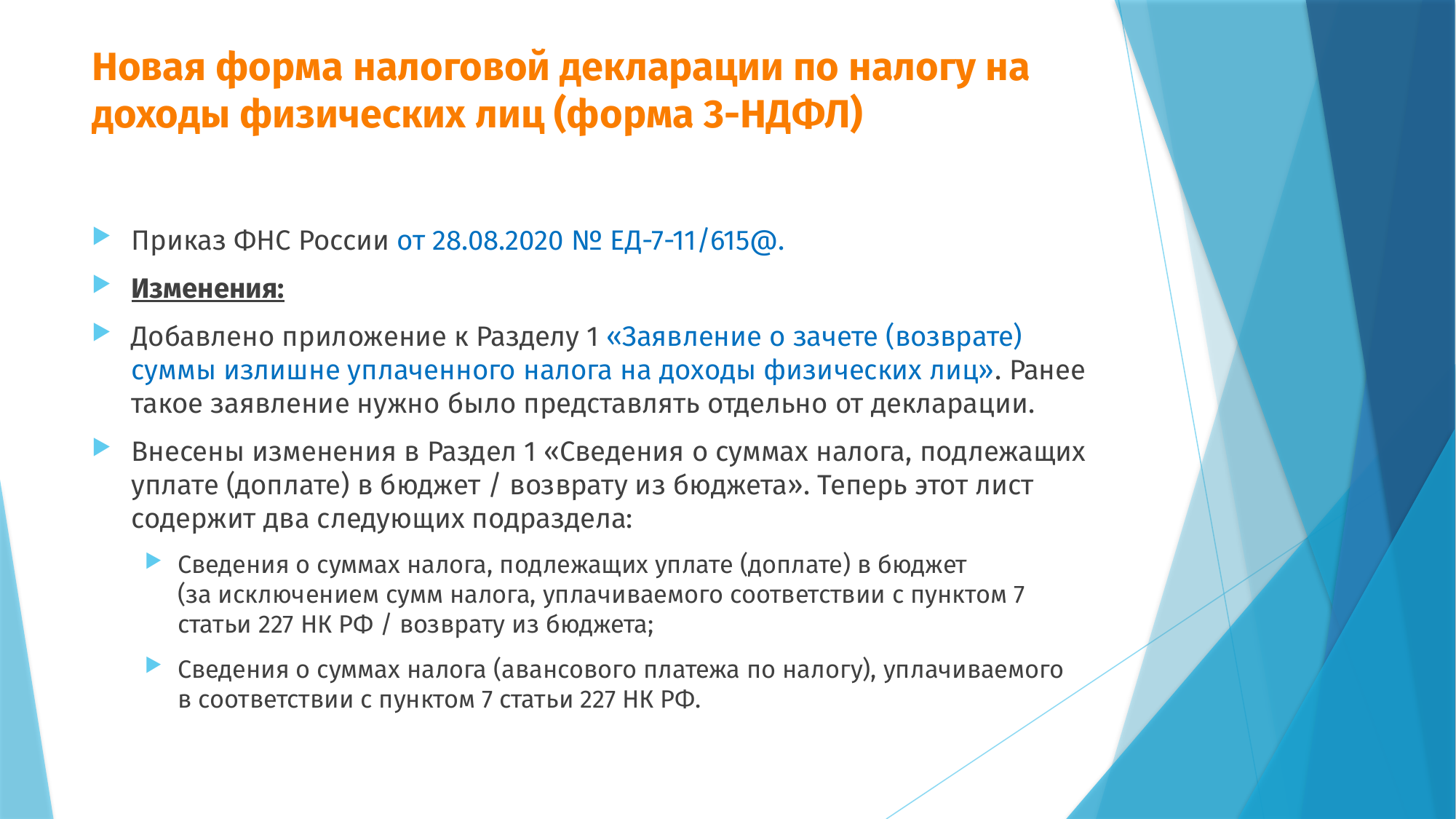

# Новая форма налоговой декларации по налогу на доходы физических лиц (форма 3-НДФЛ)
Приказ ФНС России от 28.08.2020 № ЕД-7-11/615@.
Изменения:
Добавлено приложение к Разделу 1 «Заявление о зачете (возврате) суммы излишне уплаченного налога на доходы физических лиц». Ранее такое заявление нужно было представлять отдельно от декларации.
Внесены изменения в Раздел 1 «Сведения о суммах налога, подлежащих уплате (доплате) в бюджет / возврату из бюджета». Теперь этот лист содержит два следующих подраздела:
Сведения о суммах налога, подлежащих уплате (доплате) в бюджет (за исключением сумм налога, уплачиваемого соответствии с пунктом 7 статьи 227 НК РФ / возврату из бюджета;
Сведения о суммах налога (авансового платежа по налогу), уплачиваемого в соответствии с пунктом 7 статьи 227 НК РФ.